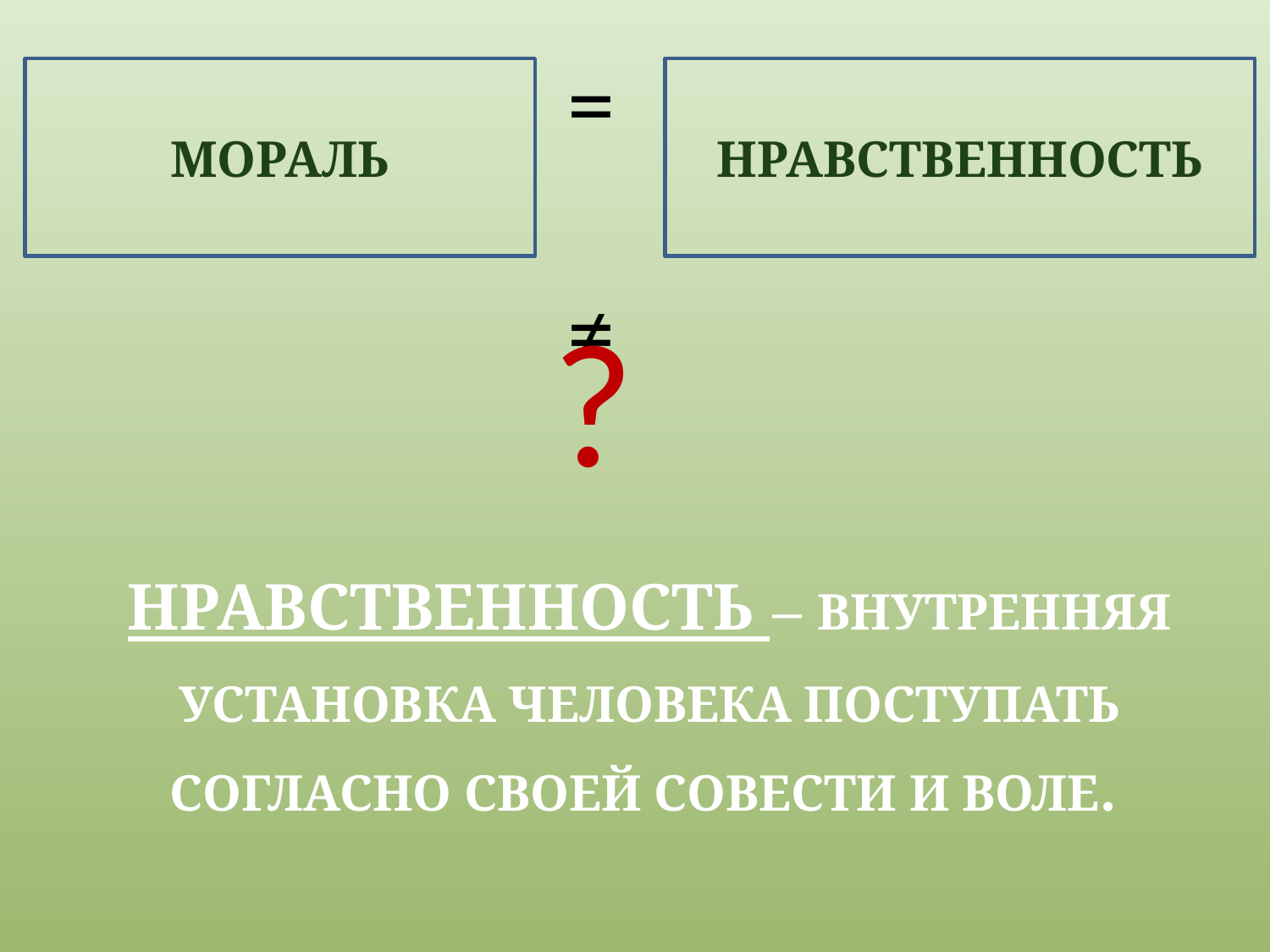

=
≠

НРАВСТВЕННОСТЬ
МОРАЛЬ
?
НРАВСТВЕННОСТЬ – ВНУТРЕННЯЯ УСТАНОВКА ЧЕЛОВЕКА ПОСТУПАТЬ СОГЛАСНО СВОЕЙ СОВЕСТИ И ВОЛЕ.